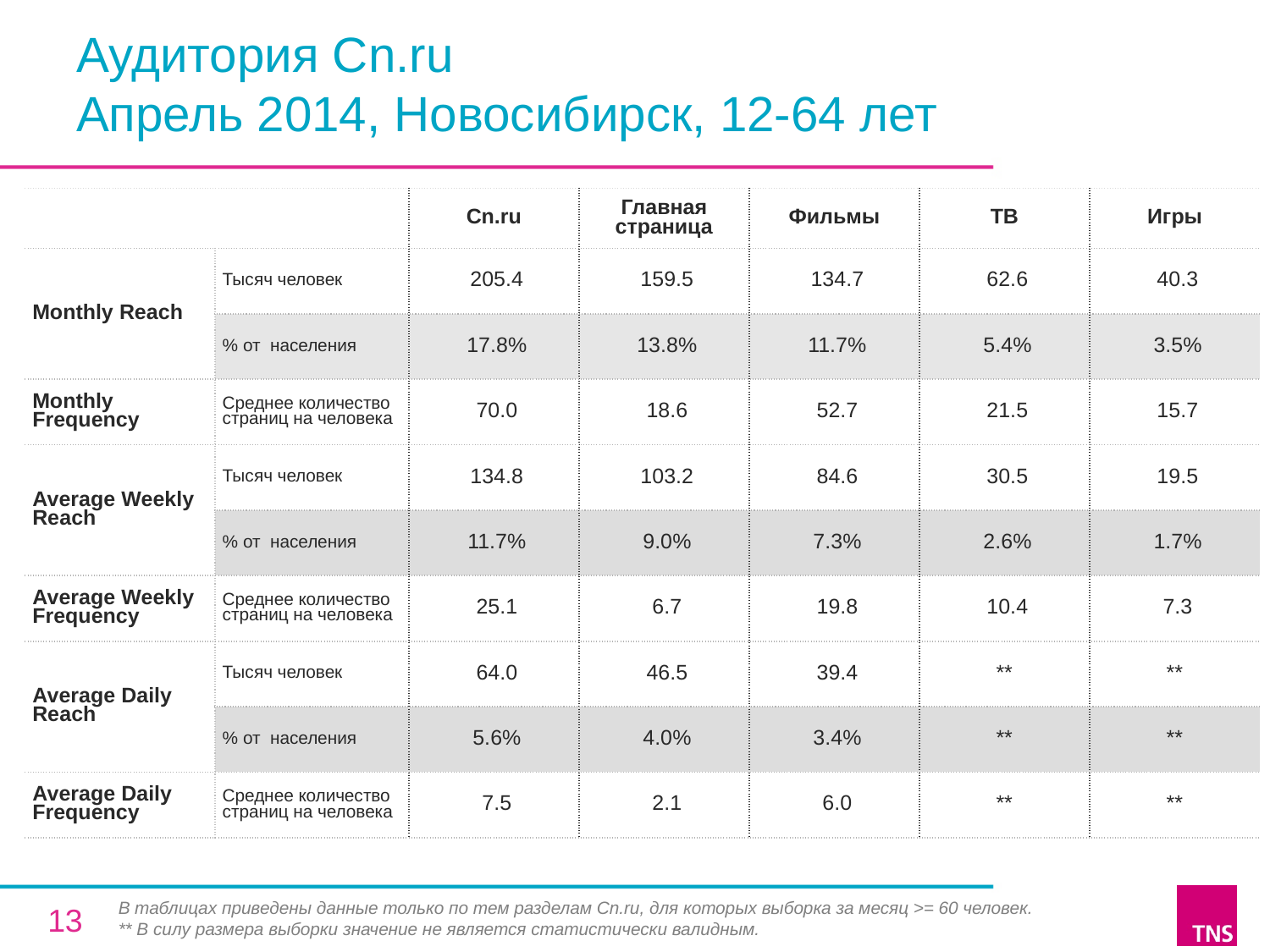

# Аудитория Cn.ru Апрель 2014, Новосибирск, 12-64 лет
|  |  | Cn.ru | Главная страница | Фильмы | ТВ | Игры |
| --- | --- | --- | --- | --- | --- | --- |
| Monthly Reach | Тысяч человек | 205.4 | 159.5 | 134.7 | 62.6 | 40.3 |
|  | % от населения | 17.8% | 13.8% | 11.7% | 5.4% | 3.5% |
| Monthly Frequency | Среднее количество страниц на человека | 70.0 | 18.6 | 52.7 | 21.5 | 15.7 |
| Average Weekly Reach | Тысяч человек | 134.8 | 103.2 | 84.6 | 30.5 | 19.5 |
|  | % от населения | 11.7% | 9.0% | 7.3% | 2.6% | 1.7% |
| Average Weekly Frequency | Среднее количество страниц на человека | 25.1 | 6.7 | 19.8 | 10.4 | 7.3 |
| Average Daily Reach | Тысяч человек | 64.0 | 46.5 | 39.4 | \*\* | \*\* |
|  | % от населения | 5.6% | 4.0% | 3.4% | \*\* | \*\* |
| Average Daily Frequency | Среднее количество страниц на человека | 7.5 | 2.1 | 6.0 | \*\* | \*\* |
В таблицах приведены данные только по тем разделам Cn.ru, для которых выборка за месяц >= 60 человек.
** В силу размера выборки значение не является статистически валидным.
13